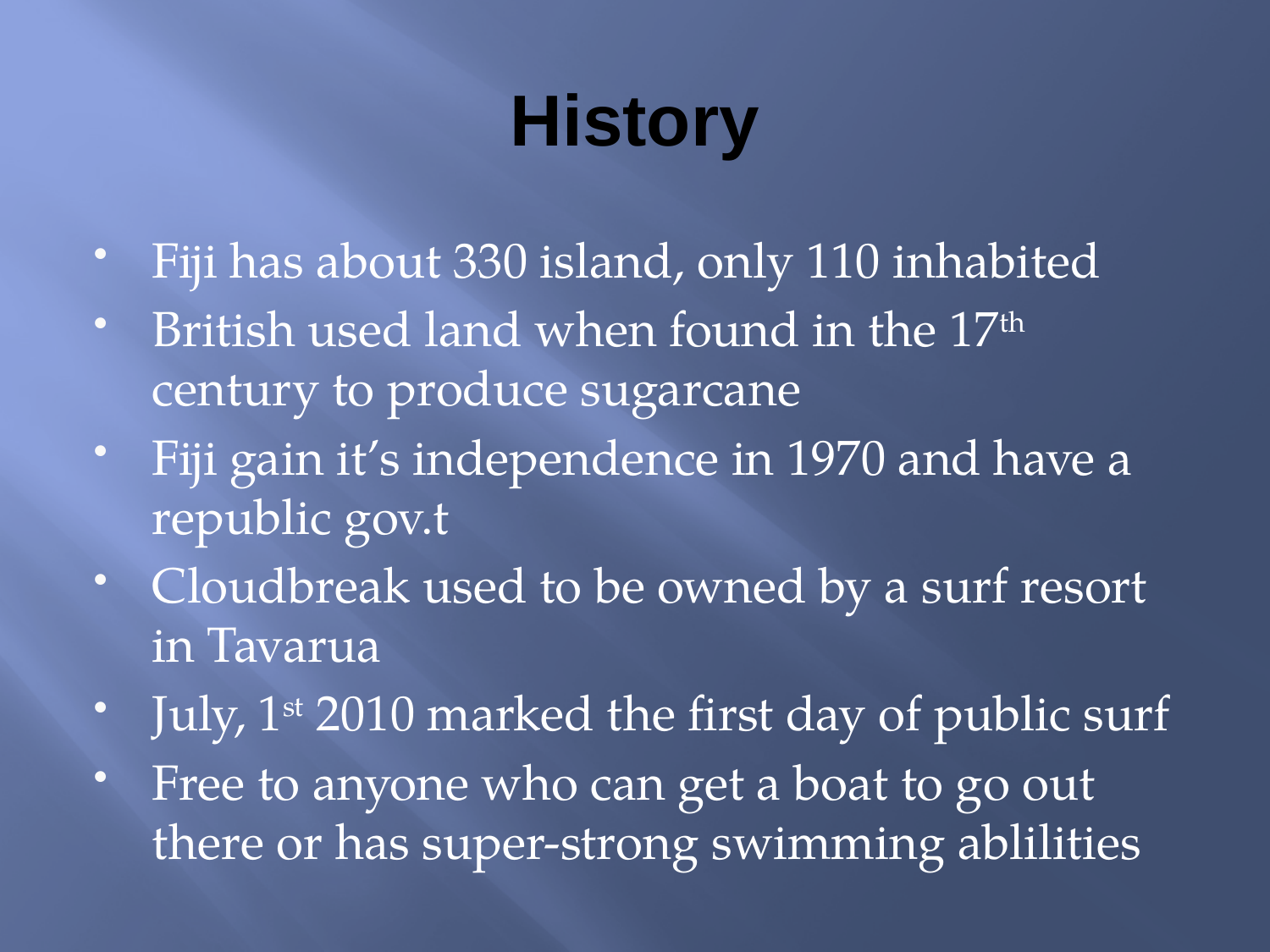

# History
Fiji has about 330 island, only 110 inhabited
British used land when found in the 17th century to produce sugarcane
Fiji gain it’s independence in 1970 and have a republic gov.t
Cloudbreak used to be owned by a surf resort in Tavarua
July, 1st 2010 marked the first day of public surf
Free to anyone who can get a boat to go out there or has super-strong swimming ablilities